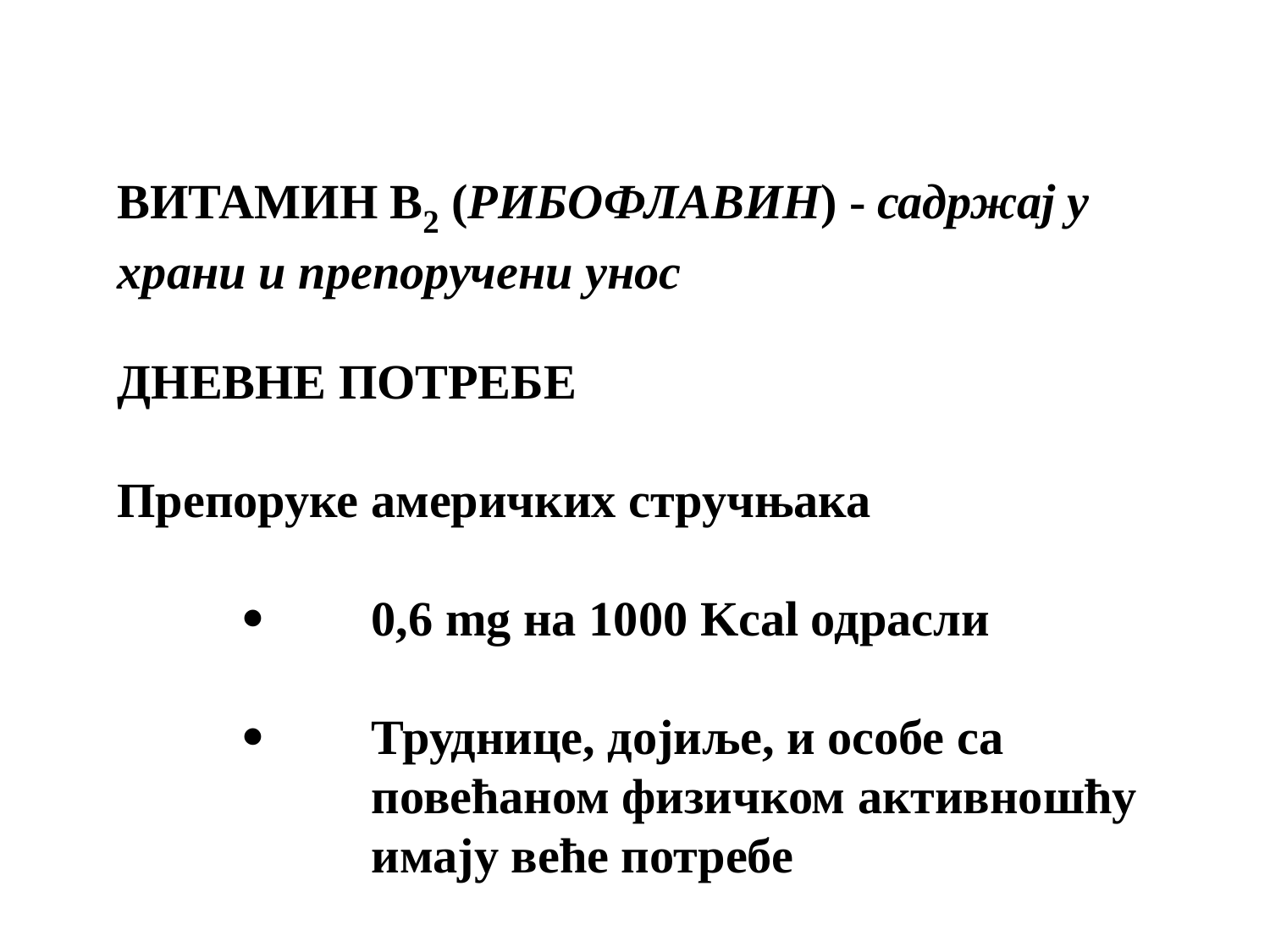

ВИТАМИН B2 (РИБОФЛАВИН) - садржај у храни и препоручени унос

ДНЕВНЕ ПОТРЕБЕ

Препоруке америчких стручњака

•	0,6 mg на 1000 Kcal одрасли

•	Труднице, дојиље, и особе са
	повећаном физичком активношћу
	имају веће потребе